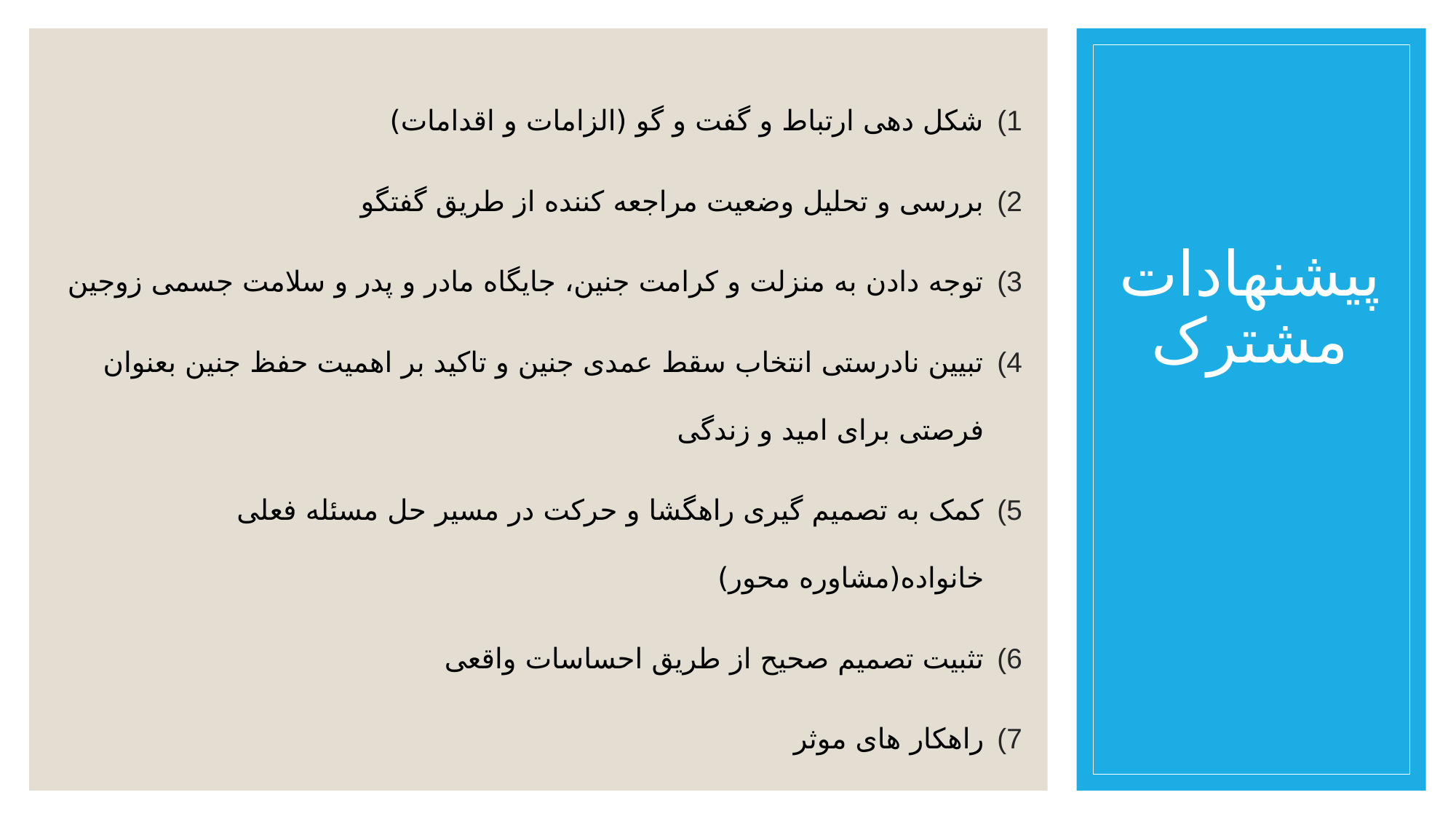

شکل دهی ارتباط و گفت و گو (الزامات و اقدامات)
بررسی و تحلیل وضعیت مراجعه کننده از طریق گفتگو
توجه دادن به منزلت و کرامت جنین، جایگاه مادر و پدر و سلامت جسمی زوجین
تبیین نادرستی انتخاب سقط عمدی جنین و تاکید بر اهمیت حفظ جنین بعنوان فرصتی برای امید و زندگی
کمک به تصمیم گیری راهگشا و حرکت در مسیر حل مسئله فعلی خانواده(مشاوره محور)
تثبیت تصمیم صحیح از طریق احساسات واقعی
راهکار های موثر

# پیشنهادات مشترک